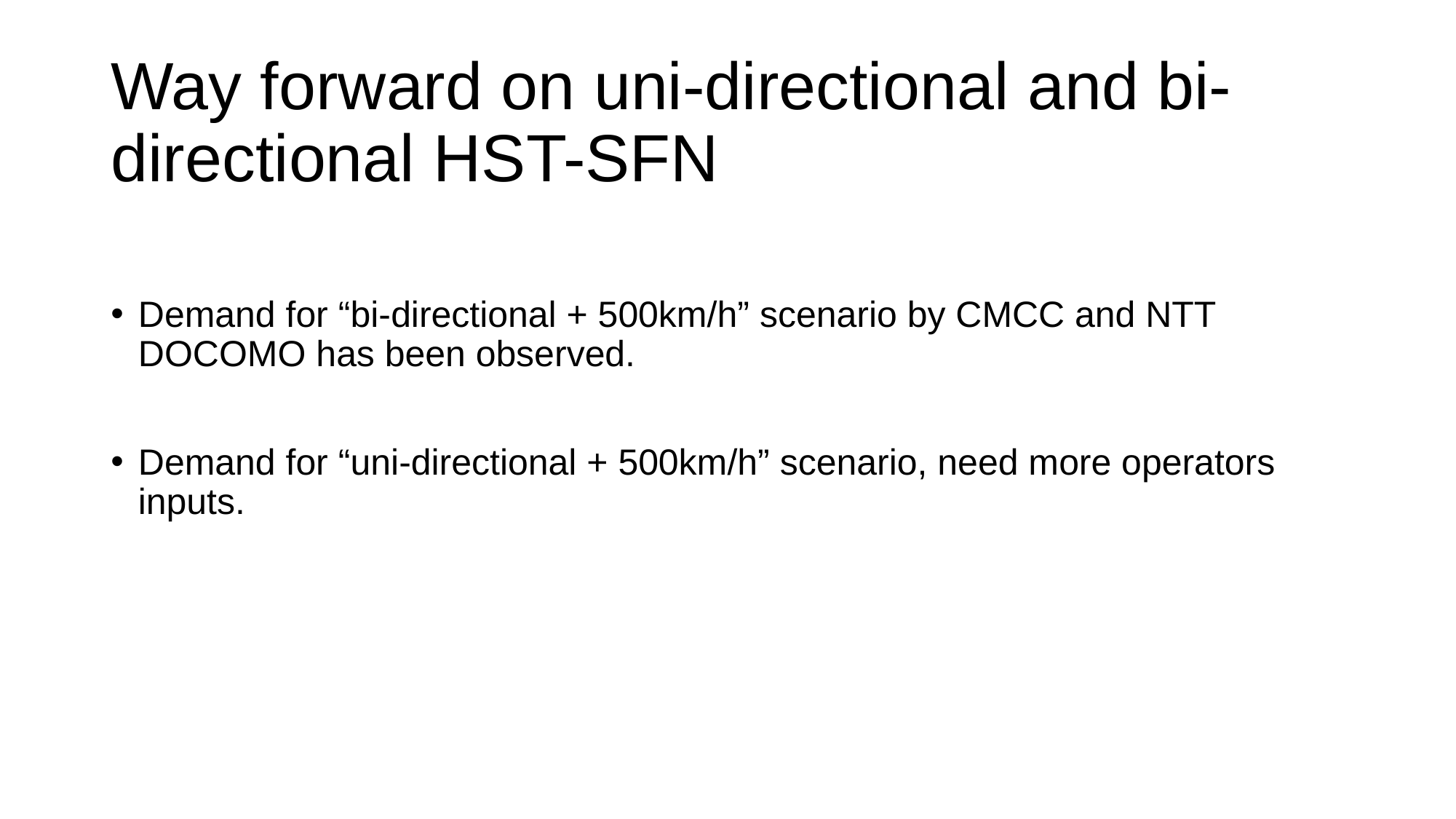

# Way forward on uni-directional and bi-directional HST-SFN
Demand for “bi-directional + 500km/h” scenario by CMCC and NTT DOCOMO has been observed.

Demand for “uni-directional + 500km/h” scenario, need more operators inputs.